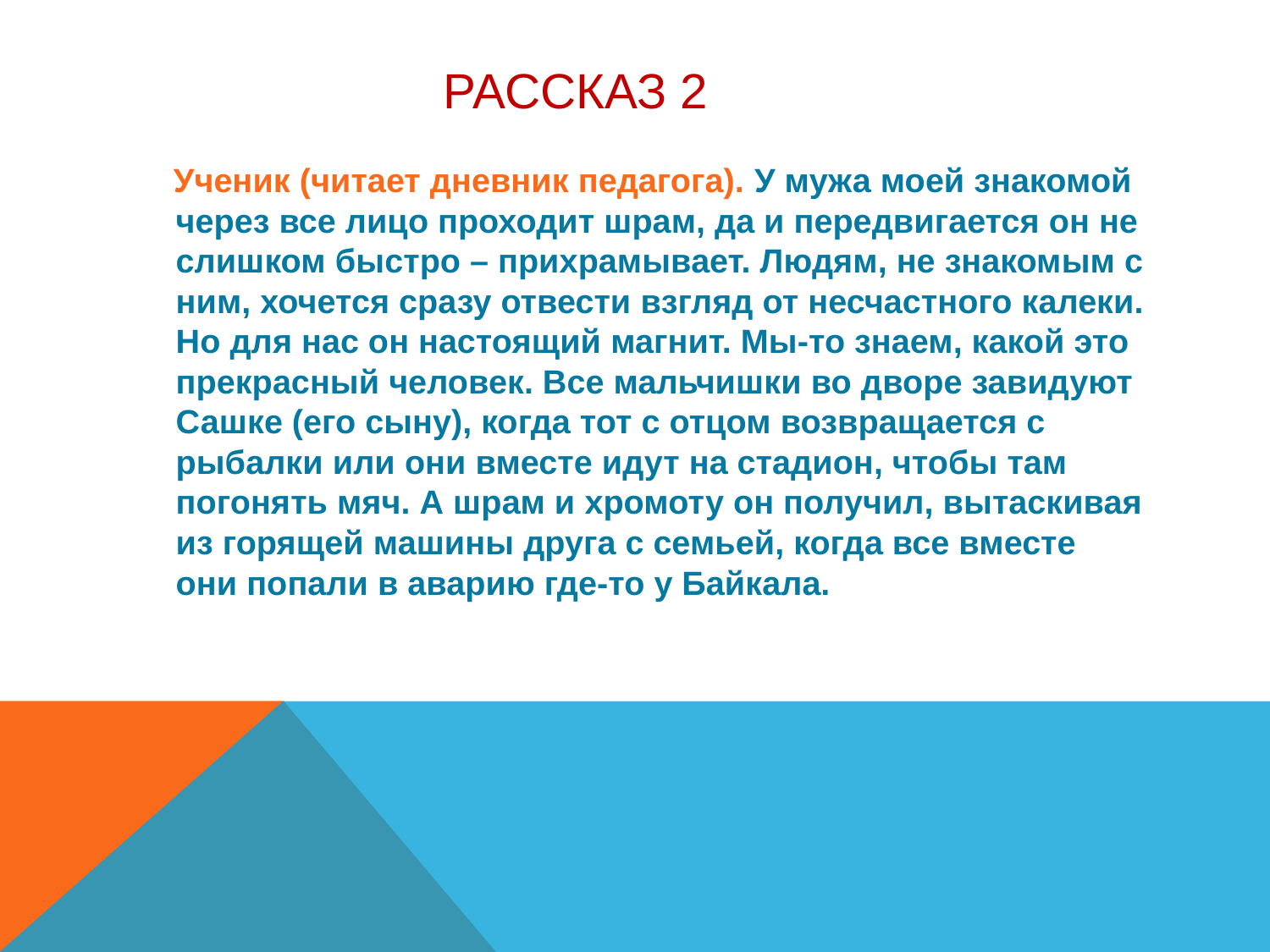

# Рассказ 2
     Ученик (читает дневник педагога). У мужа моей знакомой через все лицо проходит шрам, да и передвигается он не слишком быстро – прихрамывает. Людям, не знакомым с ним, хочется сразу отвести взгляд от несчастного калеки. Но для нас он настоящий магнит. Мы-то знаем, какой это прекрасный человек. Все мальчишки во дворе завидуют Сашке (его сыну), когда тот с отцом возвращается с рыбалки или они вместе идут на стадион, чтобы там погонять мяч. А шрам и хромоту он получил, вытаскивая из горящей машины друга с семьей, когда все вместе они попали в аварию где-то у Байкала.